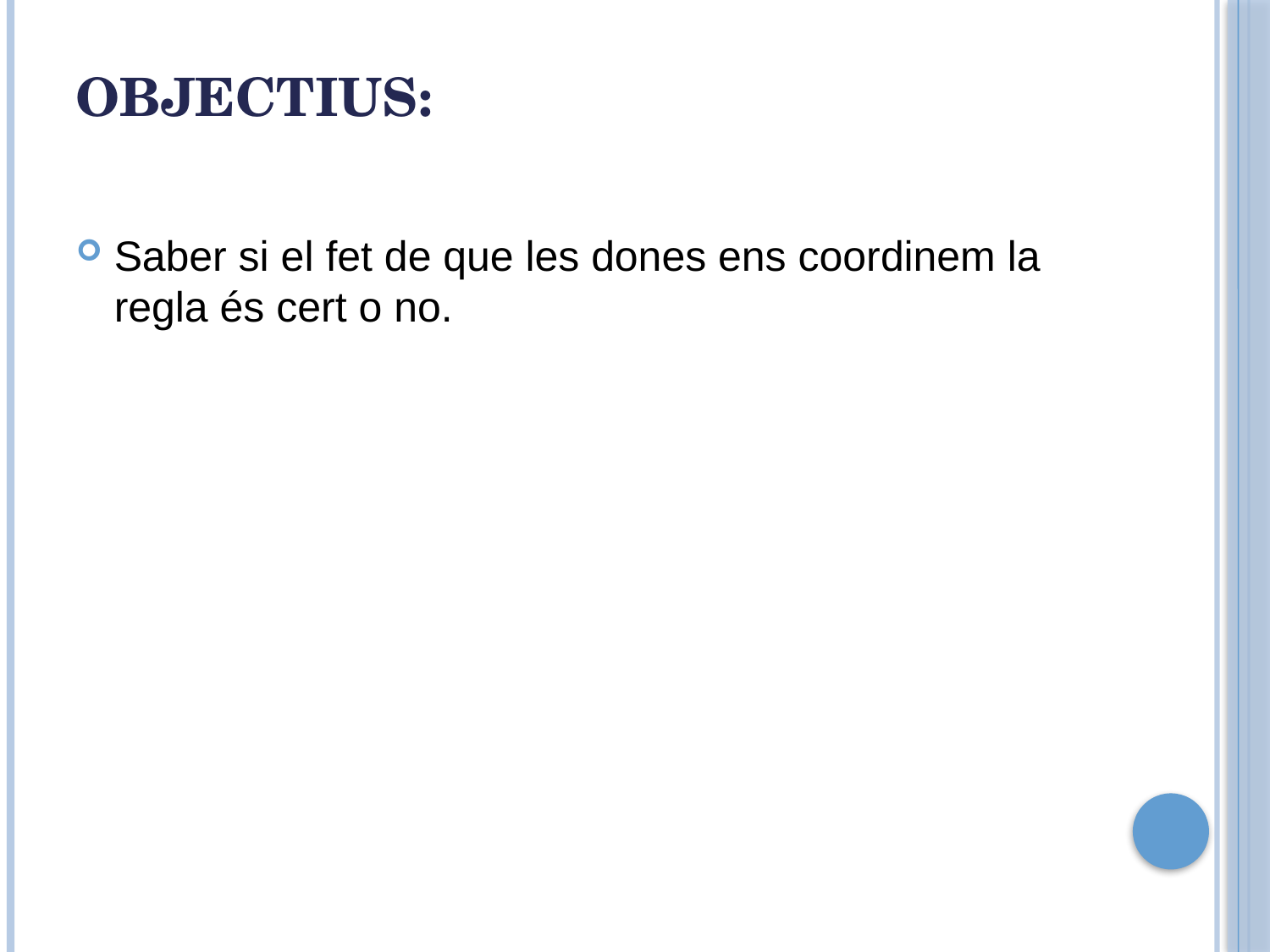

# Objectius:
Saber si el fet de que les dones ens coordinem la regla és cert o no.